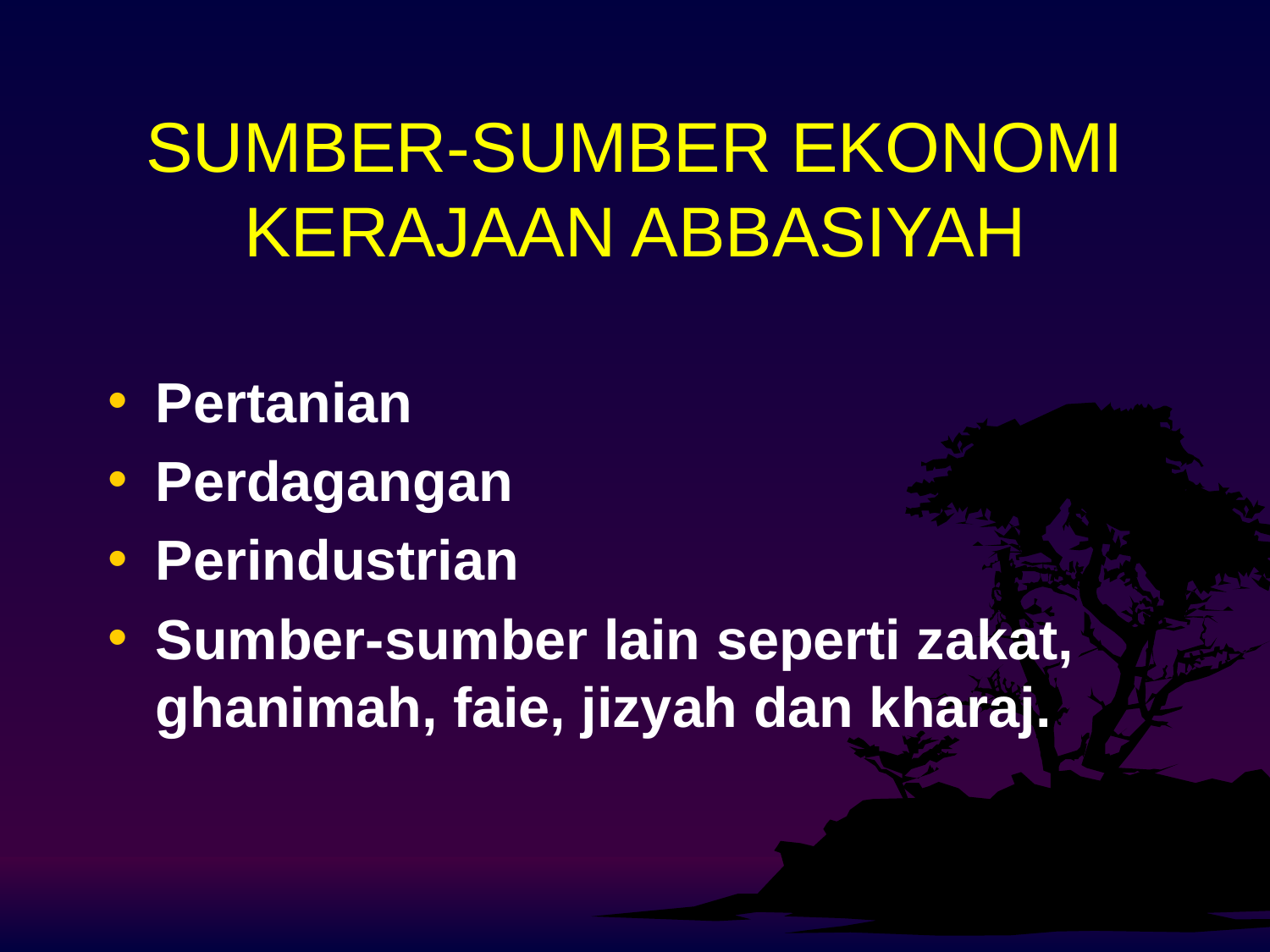

# SUMBER-SUMBER EKONOMI KERAJAAN ABBASIYAH
Pertanian
Perdagangan
Perindustrian
Sumber-sumber lain seperti zakat, ghanimah, faie, jizyah dan kharaj.